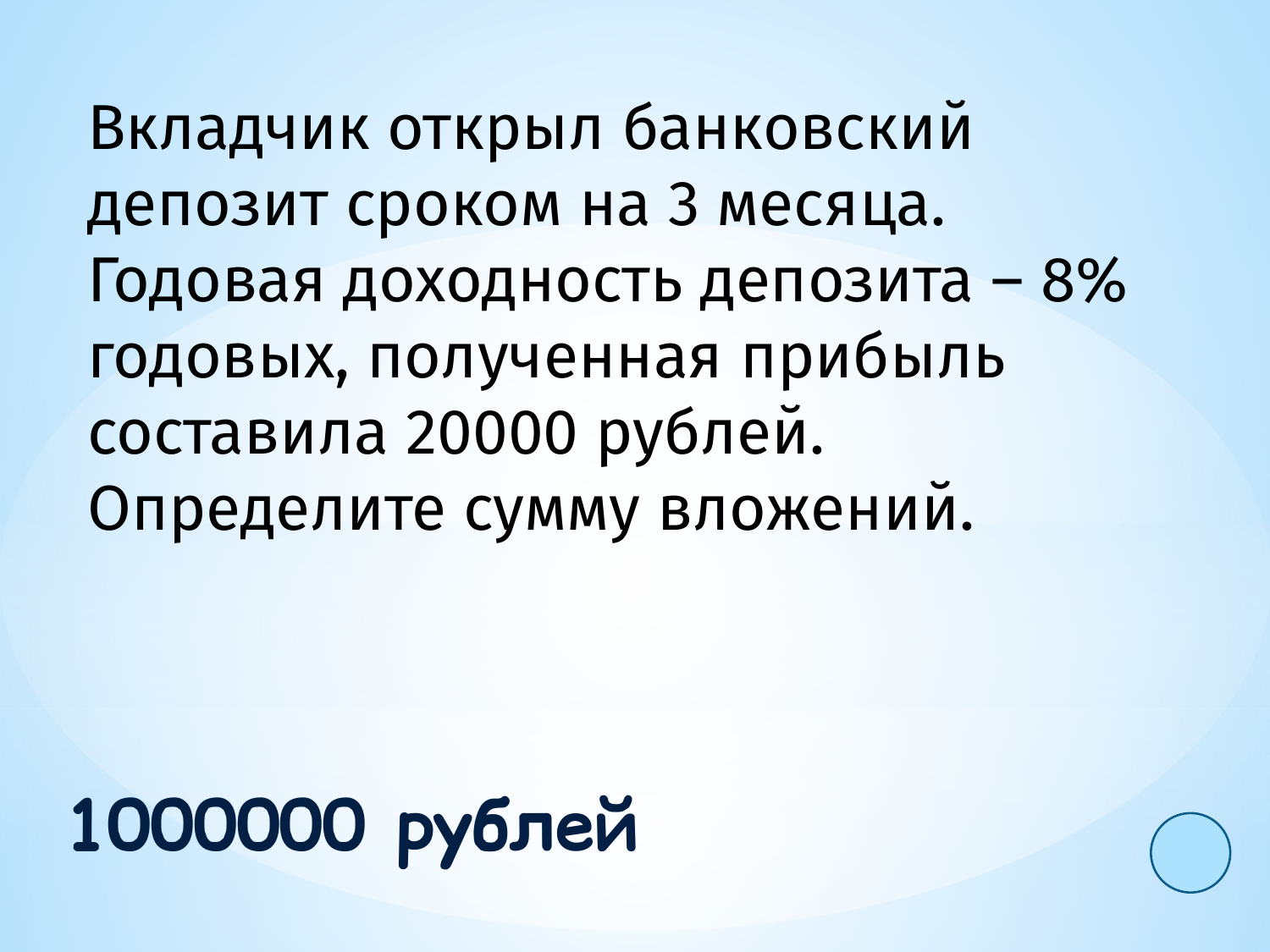

Вкладчик открыл банковский депозит сроком на 3 месяца. Годовая доходность депозита – 8% годовых, полученная прибыль составила 20000 рублей. Определите сумму вложений.
1000000 рублей